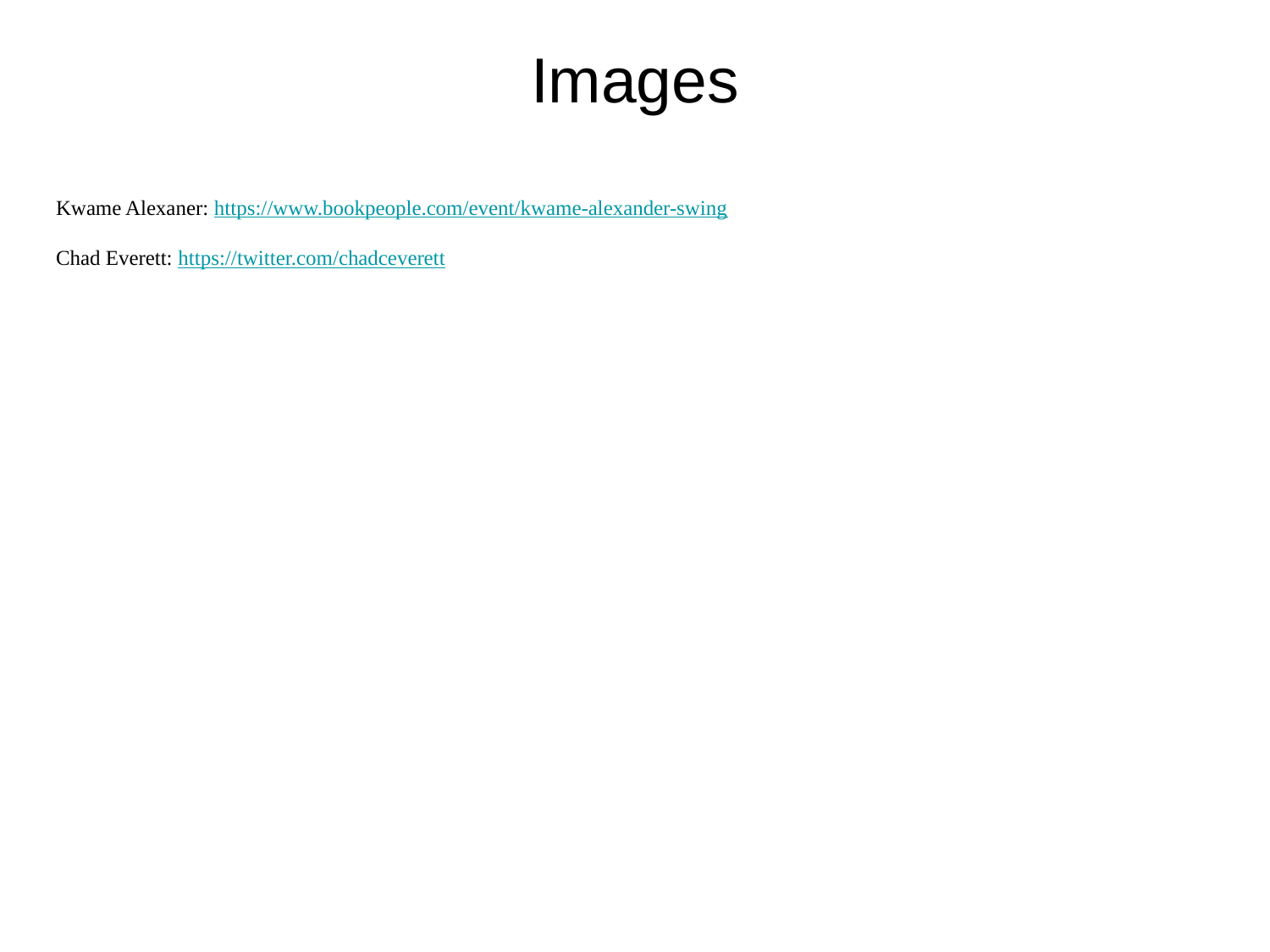

# Images
Kwame Alexaner: https://www.bookpeople.com/event/kwame-alexander-swing
Chad Everett: https://twitter.com/chadceverett